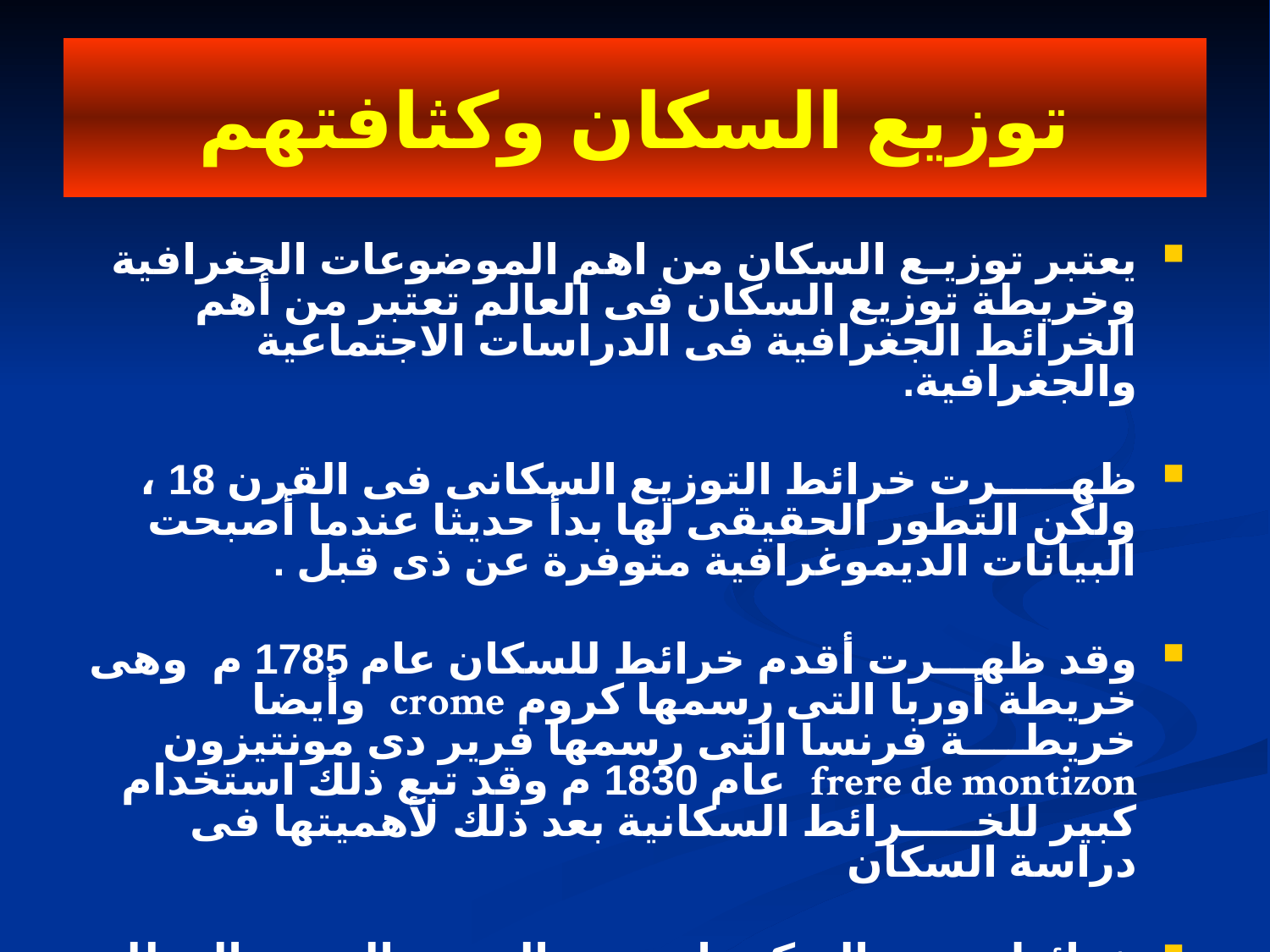

# توزيع السكان وكثافتهم
يعتبر توزيـع السكان من اهم الموضوعات الجغرافية وخريطة توزيع السكان فى العالم تعتبر من أهم الخرائط الجغرافية فى الدراسات الاجتماعية والجغرافية.

ظهـــــرت خرائط التوزيع السكانى فى القرن 18 ، ولكن التطور الحقيقى لها بدأ حديثا عندما أصبحت البيانات الديموغرافية متوفرة عن ذى قبل .

وقد ظهـــرت أقدم خرائط للسكان عام 1785 م  وهى خريطة أوربا التى رسمها كروم crome  وأيضا خريطــــة فرنسا التى رسمها فرير دى مونتيزون frere de montizon  عام 1830 م وقد تبع ذلك استخدام كبير للخـــــرائط السكانية بعد ذلك لأهميتها فى دراسة السكان

خرائط توزيع السكــــان تبين التوزيع العددى المطلق فى منطقة ما وفى وقت ما ،أما خرائـــــط الكثــافة فهى خرائط تنسب السكان الى المساحة ولقد ظهرت أول خريطـــة لكثــــافة السكــــان فى العالم فى لندن سنة 1833 م ورسمها سكروب scrope